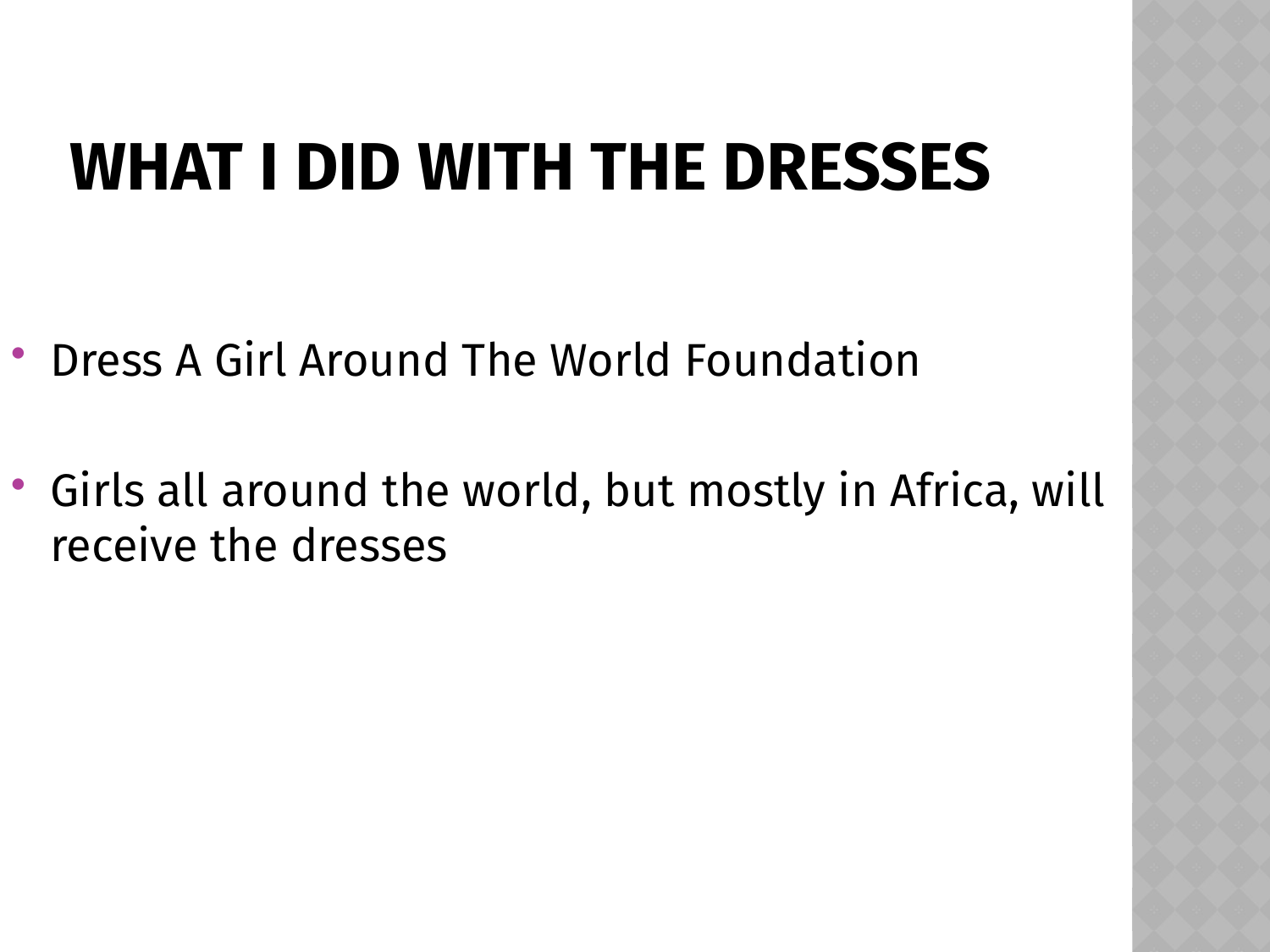

# What I Did With The Dresses
Dress A Girl Around The World Foundation

Girls all around the world, but mostly in Africa, will receive the dresses